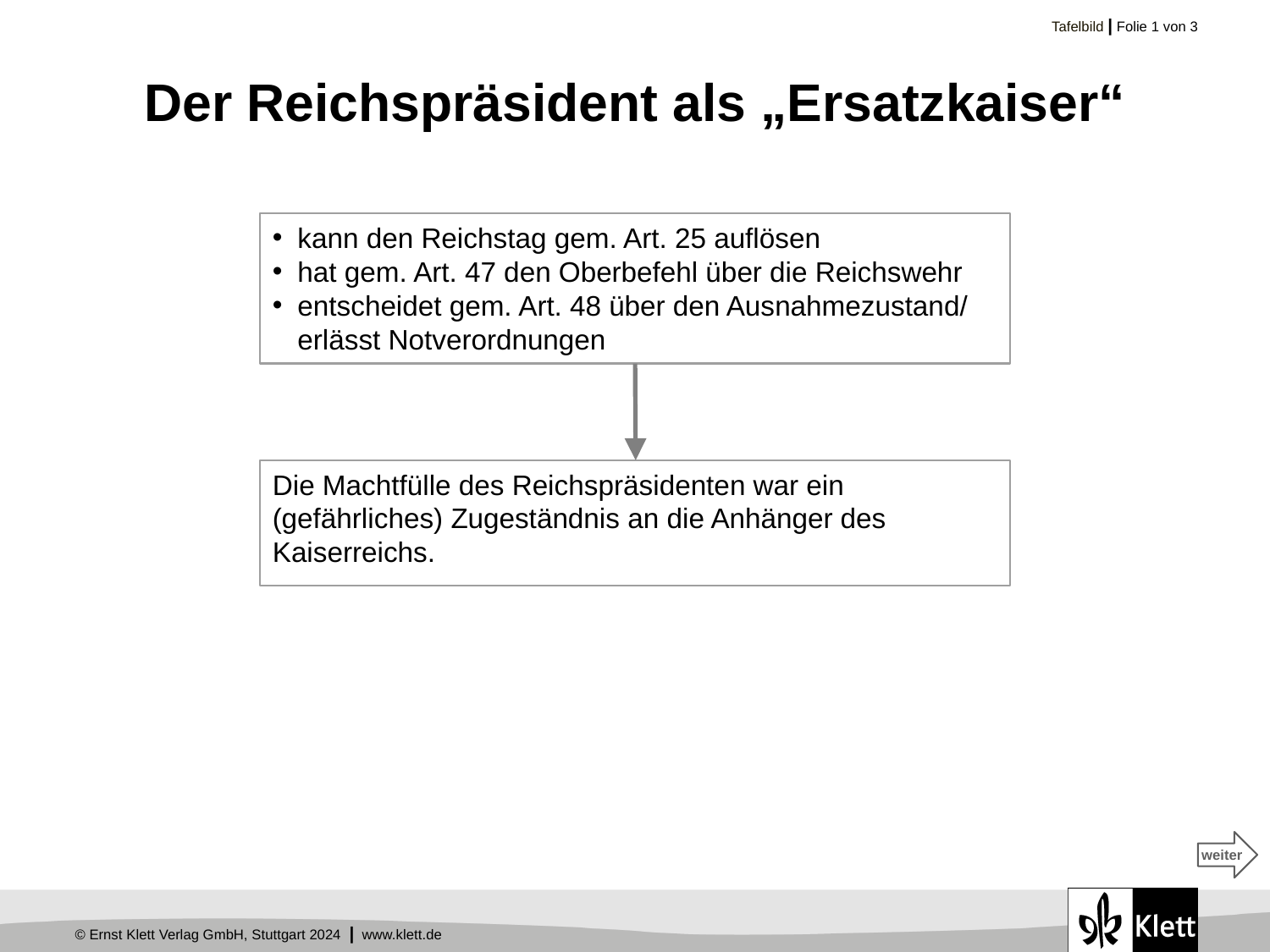

# Der Reichspräsident als „Ersatzkaiser“
kann den Reichstag gem. Art. 25 auflösen
hat gem. Art. 47 den Oberbefehl über die Reichswehr
entscheidet gem. Art. 48 über den Ausnahmezustand/ erlässt Notverordnungen
Die Machtfülle des Reichspräsidenten war ein (gefährliches) Zugeständnis an die Anhänger des Kaiserreichs.
weiter